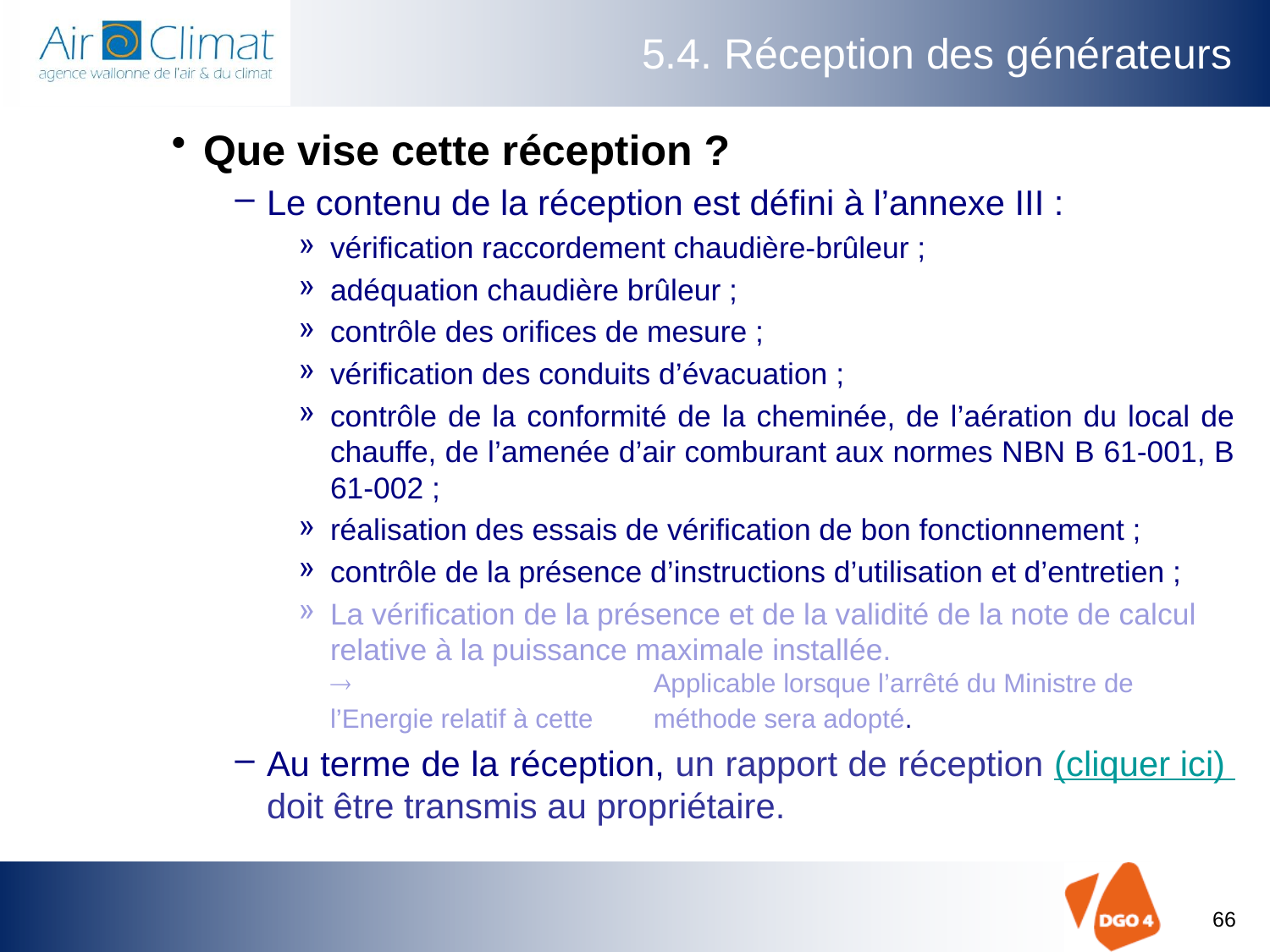

# 5.4. Réception des générateurs
Que vise cette réception ?
Le contenu de la réception est défini à l’annexe III :
vérification raccordement chaudière-brûleur ;
adéquation chaudière brûleur ;
contrôle des orifices de mesure ;
vérification des conduits d’évacuation ;
contrôle de la conformité de la cheminée, de l’aération du local de chauffe, de l’amenée d’air comburant aux normes NBN B 61-001, B 61-002 ;
réalisation des essais de vérification de bon fonctionnement ;
contrôle de la présence d’instructions d’utilisation et d’entretien ;
La vérification de la présence et de la validité de la note de calcul relative à la puissance maximale installée.
→	Applicable lorsque l’arrêté du Ministre de l’Energie relatif à cette 	méthode sera adopté.
Au terme de la réception, un rapport de réception (cliquer ici) doit être transmis au propriétaire.

66